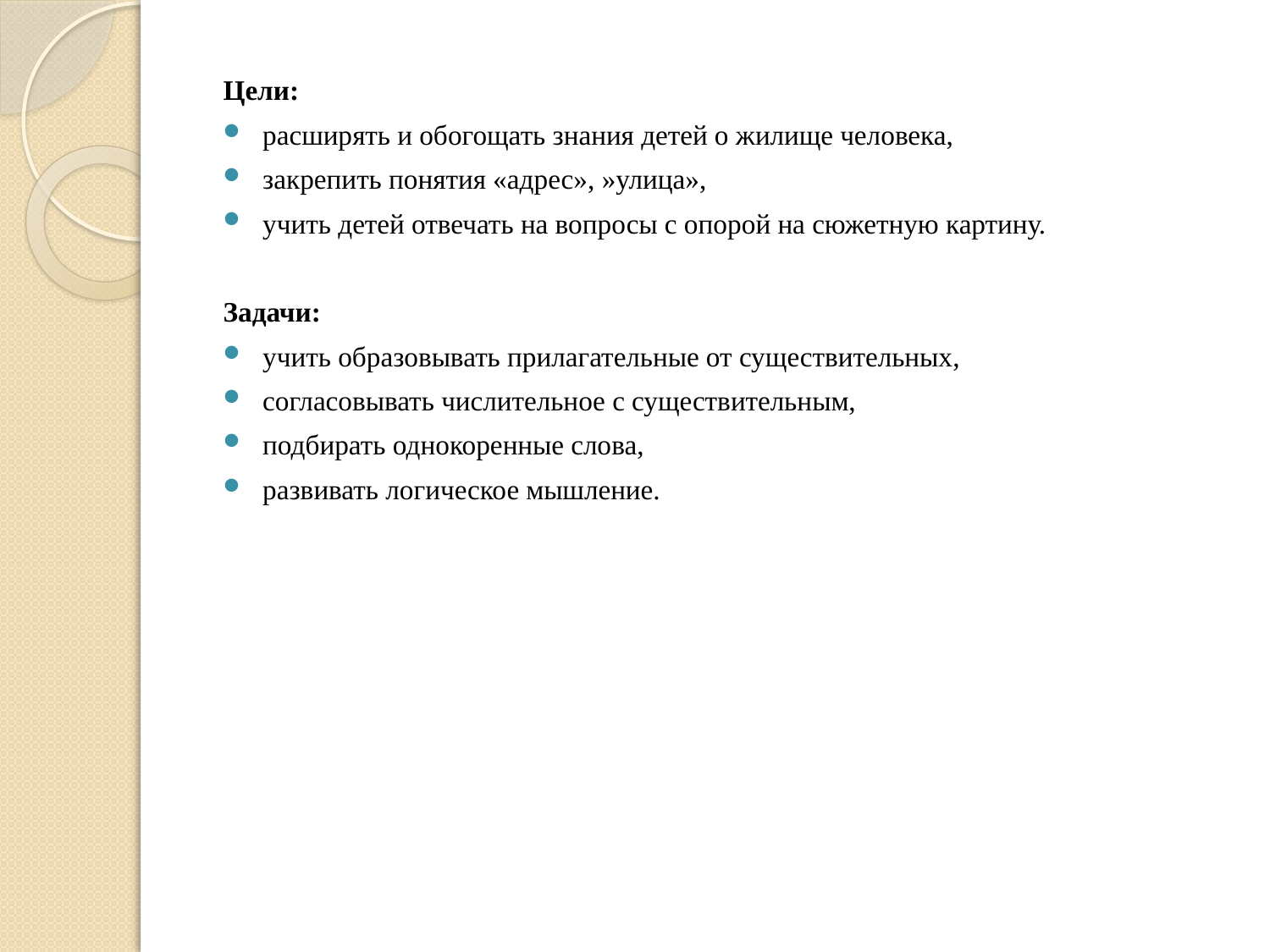

Цели:
расширять и обогощать знания детей о жилище человека,
закрепить понятия «адрес», »улица»,
учить детей отвечать на вопросы с опорой на сюжетную картину.

Задачи:
учить образовывать прилагательные от существительных,
согласовывать числительное с существительным,
подбирать однокоренные слова,
развивать логическое мышление.